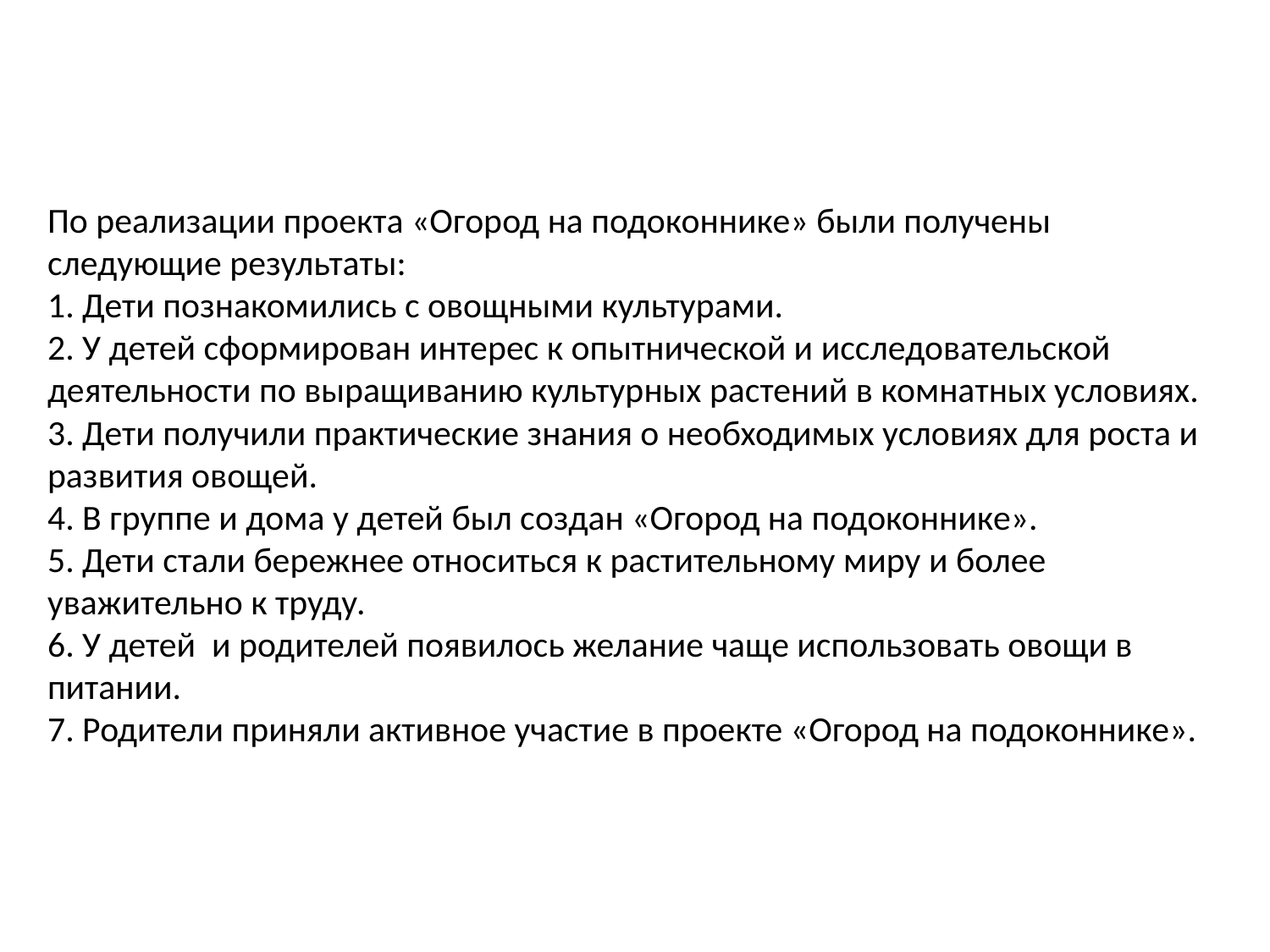

По реализации проекта «Огород на подоконнике» были получены следующие результаты:
1. Дети познакомились с овощными культурами.
2. У детей сформирован интерес к опытнической и исследовательской деятельности по выращиванию культурных растений в комнатных условиях.
3. Дети получили практические знания о необходимых условиях для роста и развития овощей.
4. В группе и дома у детей был создан «Огород на подоконнике».
5. Дети стали бережнее относиться к растительному миру и более уважительно к труду.
6. У детей  и родителей появилось желание чаще использовать овощи в питании.
7. Родители приняли активное участие в проекте «Огород на подоконнике».